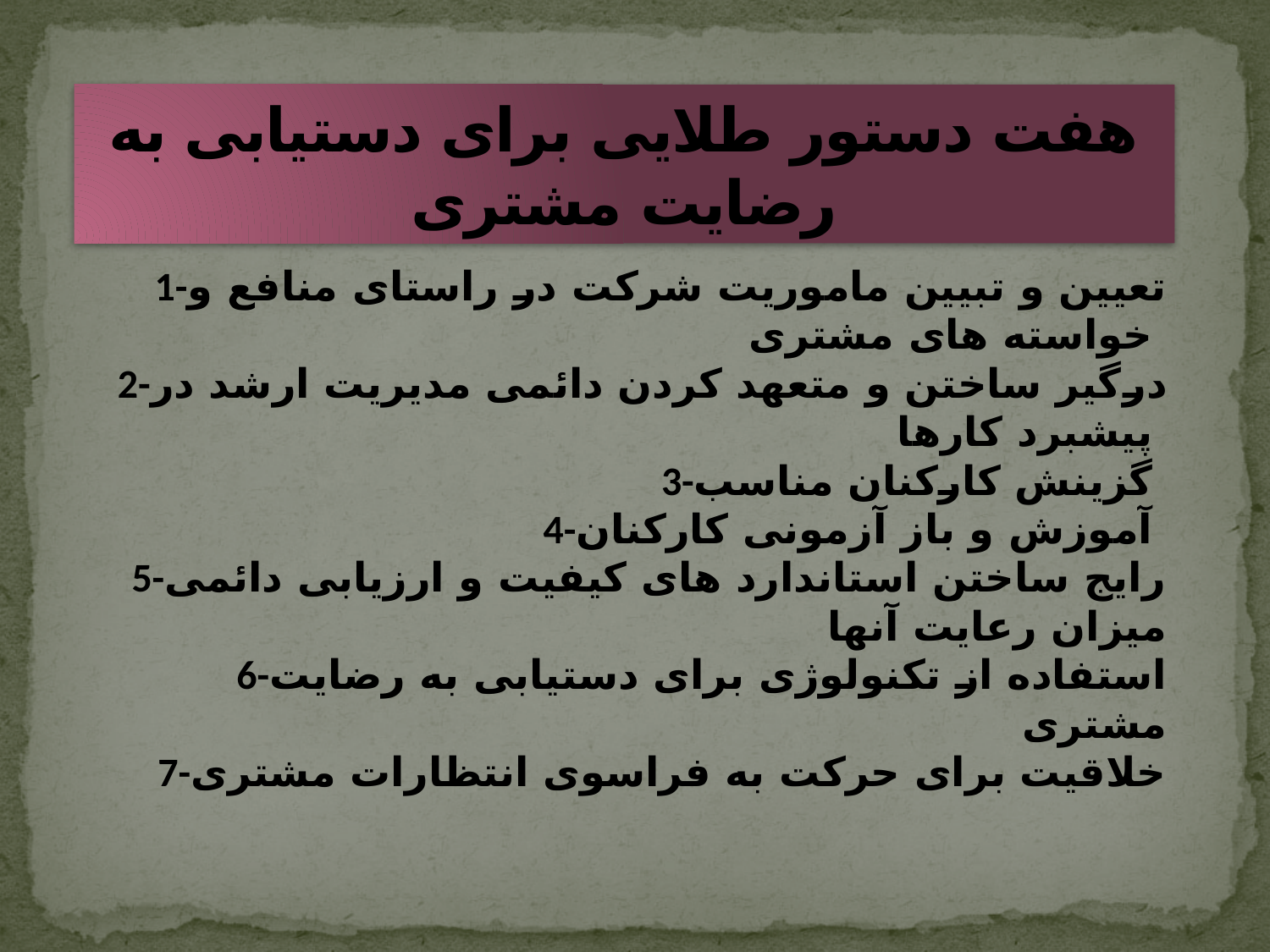

# هفت دستور طلایی برای دستیابی به رضایت مشتری
1-تعیین و تبیین ماموریت شرکت در راستای منافع و خواسته های مشتری
2-درگیر ساختن و متعهد کردن دائمی مدیریت ارشد در پیشبرد کارها
3-گزینش کارکنان مناسب
4-آموزش و باز آزمونی کارکنان
5-رایج ساختن استاندارد های کیفیت و ارزیابی دائمی میزان رعایت آنها
6-استفاده از تکنولوژی برای دستیابی به رضایت مشتری
7-خلاقیت برای حرکت به فراسوی انتظارات مشتری